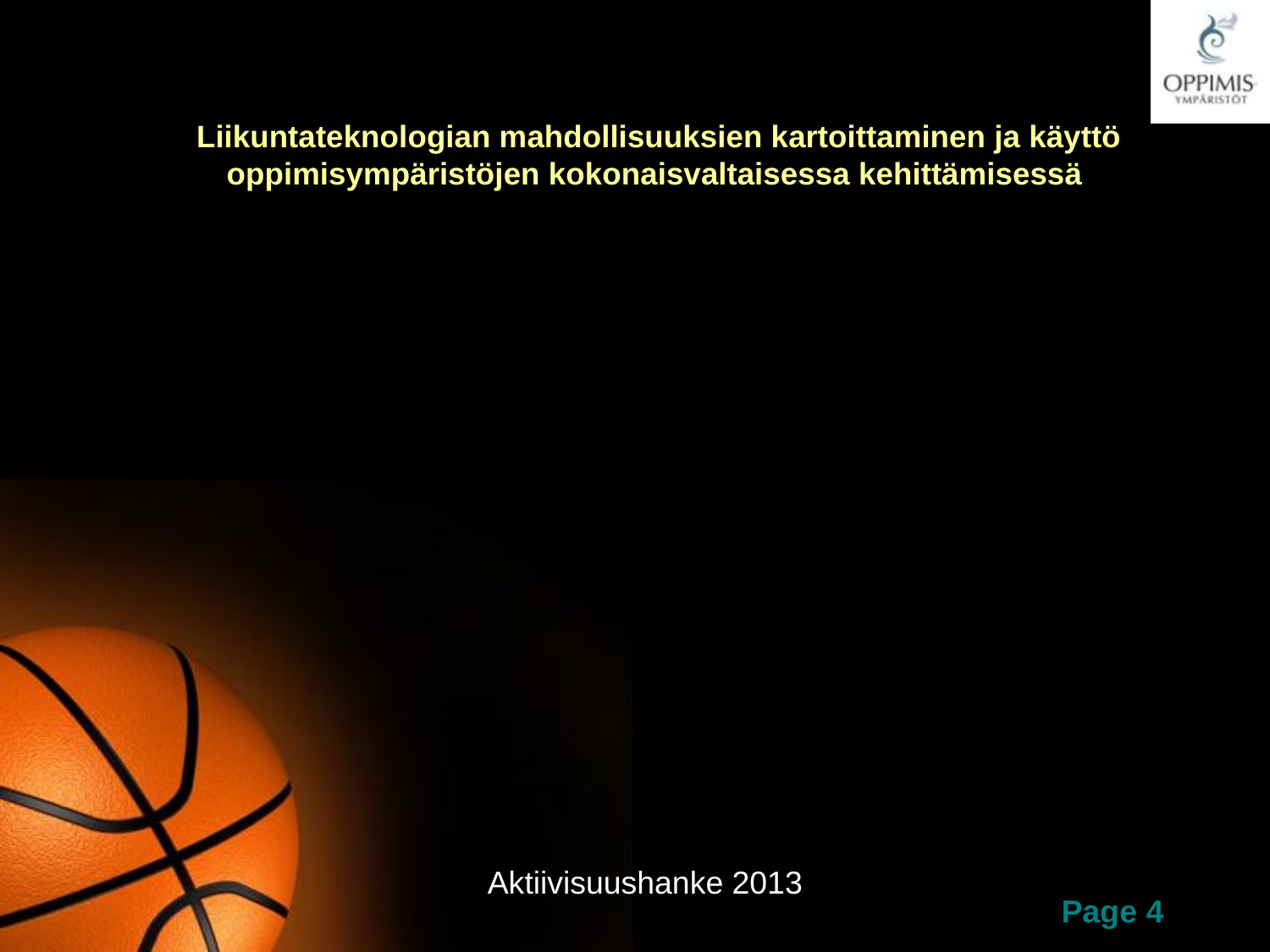

# Liikuntateknologian mahdollisuuksien kartoittaminen ja käyttö oppimisympäristöjen kokonaisvaltaisessa kehittämisessä
Aktiivisuushanke 2013